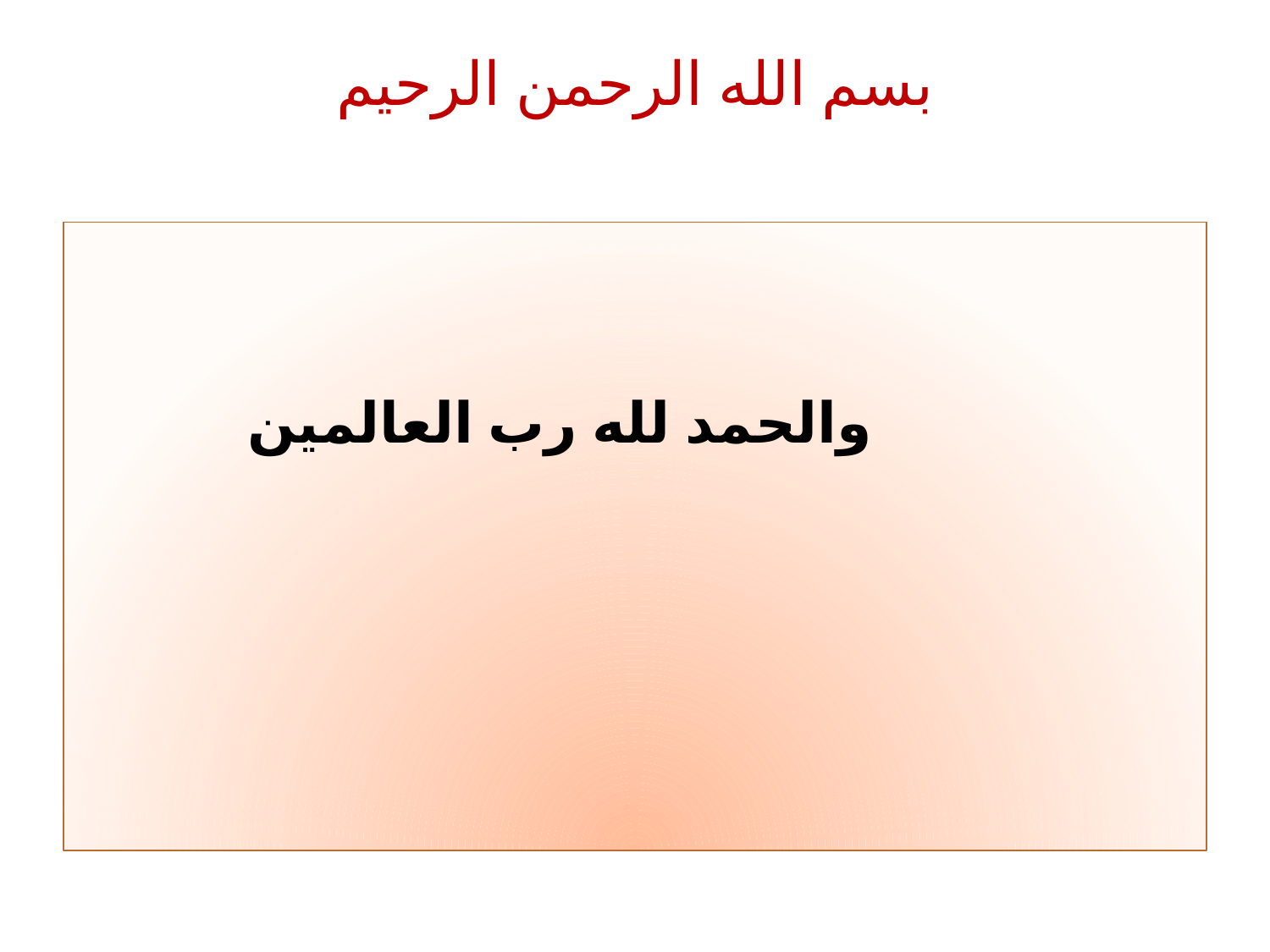

# بسم الله الرحمن الرحيم

                      والحمد لله رب العالمين